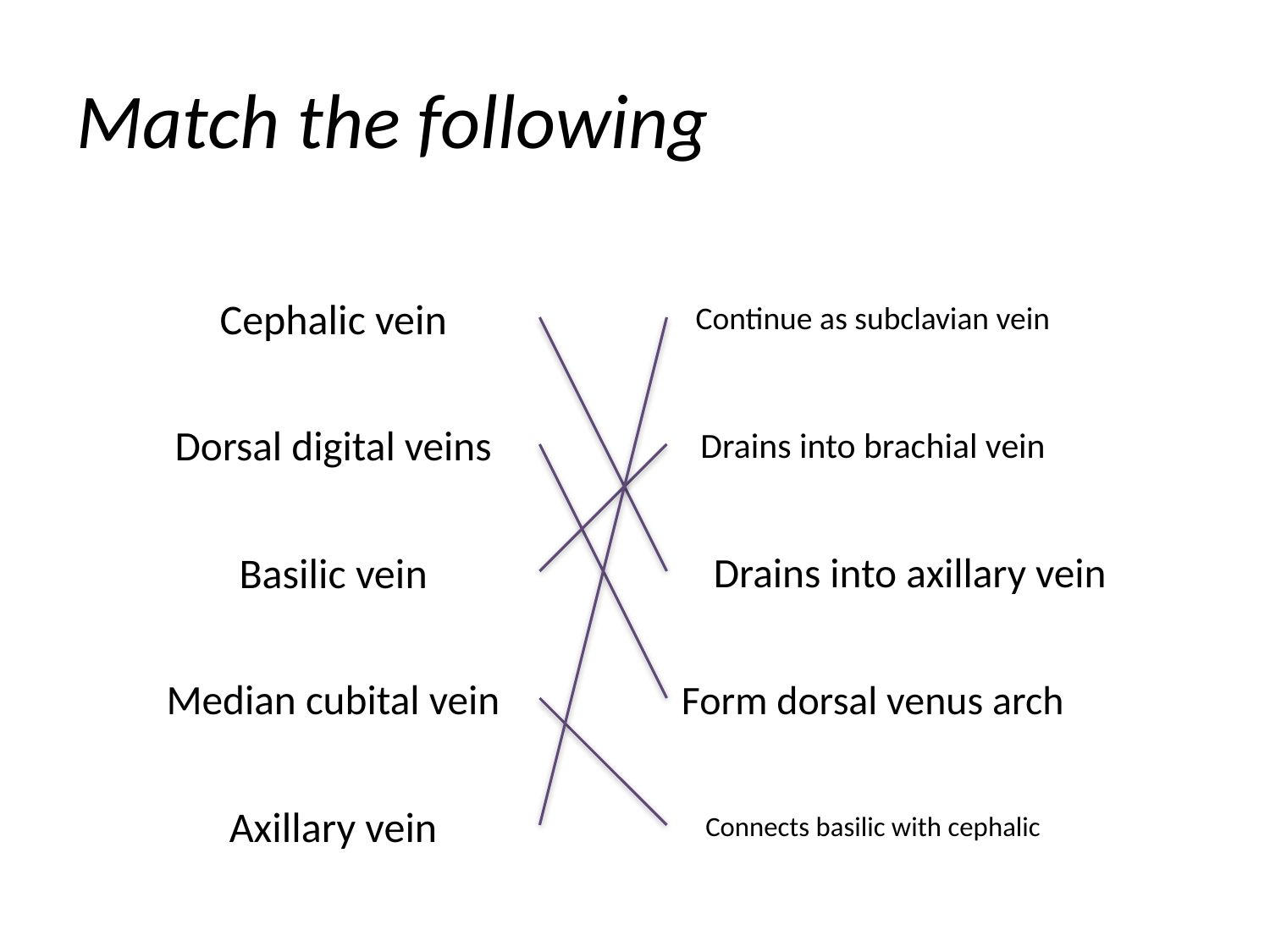

# Match the following
Cephalic vein
Continue as subclavian vein
Dorsal digital veins
Drains into brachial vein
Basilic vein
Drains into axillary vein
Median cubital vein
Form dorsal venus arch
Axillary vein
Connects basilic with cephalic